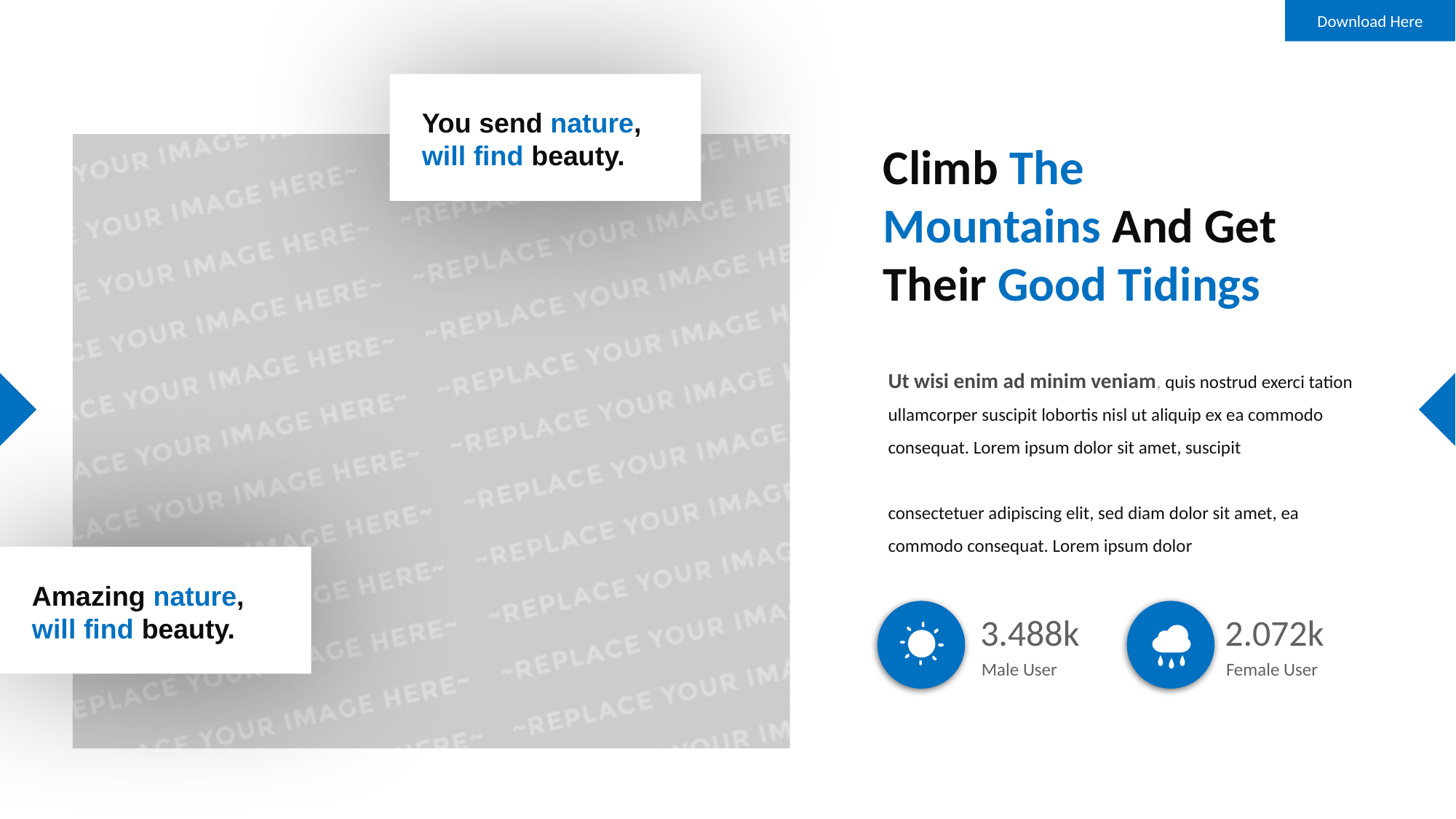

Download Here

You send nature, will find beauty.
Climb The Mountains And Get Their Good Tidings
Ut wisi enim ad minim veniam, quis nostrud exerci tation ullamcorper suscipit lobortis nisl ut aliquip ex ea commodo consequat. Lorem ipsum dolor sit amet, suscipit

consectetuer adipiscing elit, sed diam dolor sit amet, ea commodo consequat. Lorem ipsum dolor

Amazing nature, will find beauty.

3.488k
2.072k

Male User
Female User